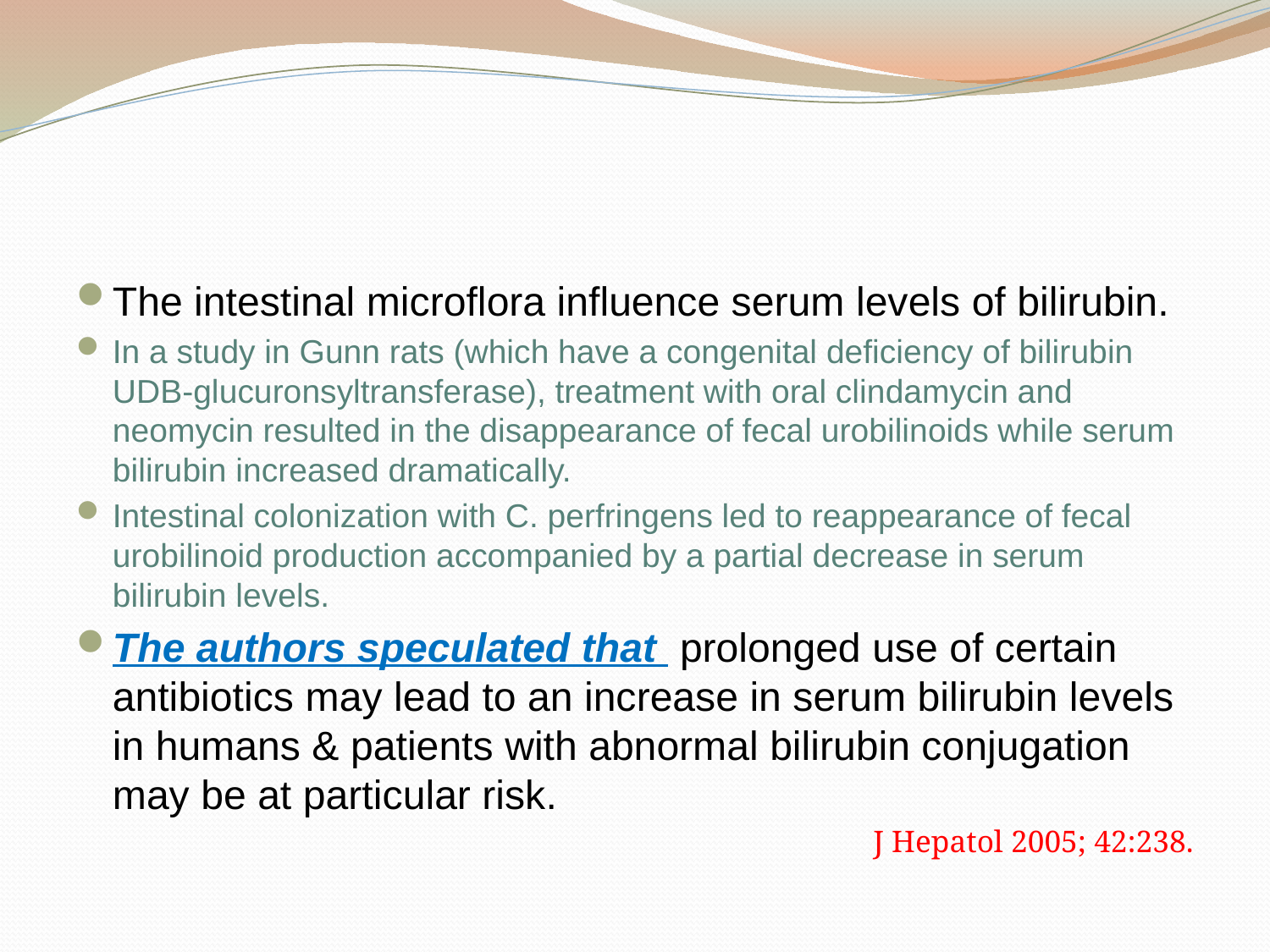

#
The intestinal microflora influence serum levels of bilirubin.
In a study in Gunn rats (which have a congenital deficiency of bilirubin UDB-glucuronsyltransferase), treatment with oral clindamycin and neomycin resulted in the disappearance of fecal urobilinoids while serum bilirubin increased dramatically.
Intestinal colonization with C. perfringens led to reappearance of fecal urobilinoid production accompanied by a partial decrease in serum bilirubin levels.
The authors speculated that  prolonged use of certain antibiotics may lead to an increase in serum bilirubin levels in humans & patients with abnormal bilirubin conjugation may be at particular risk.
J Hepatol 2005; 42:238.